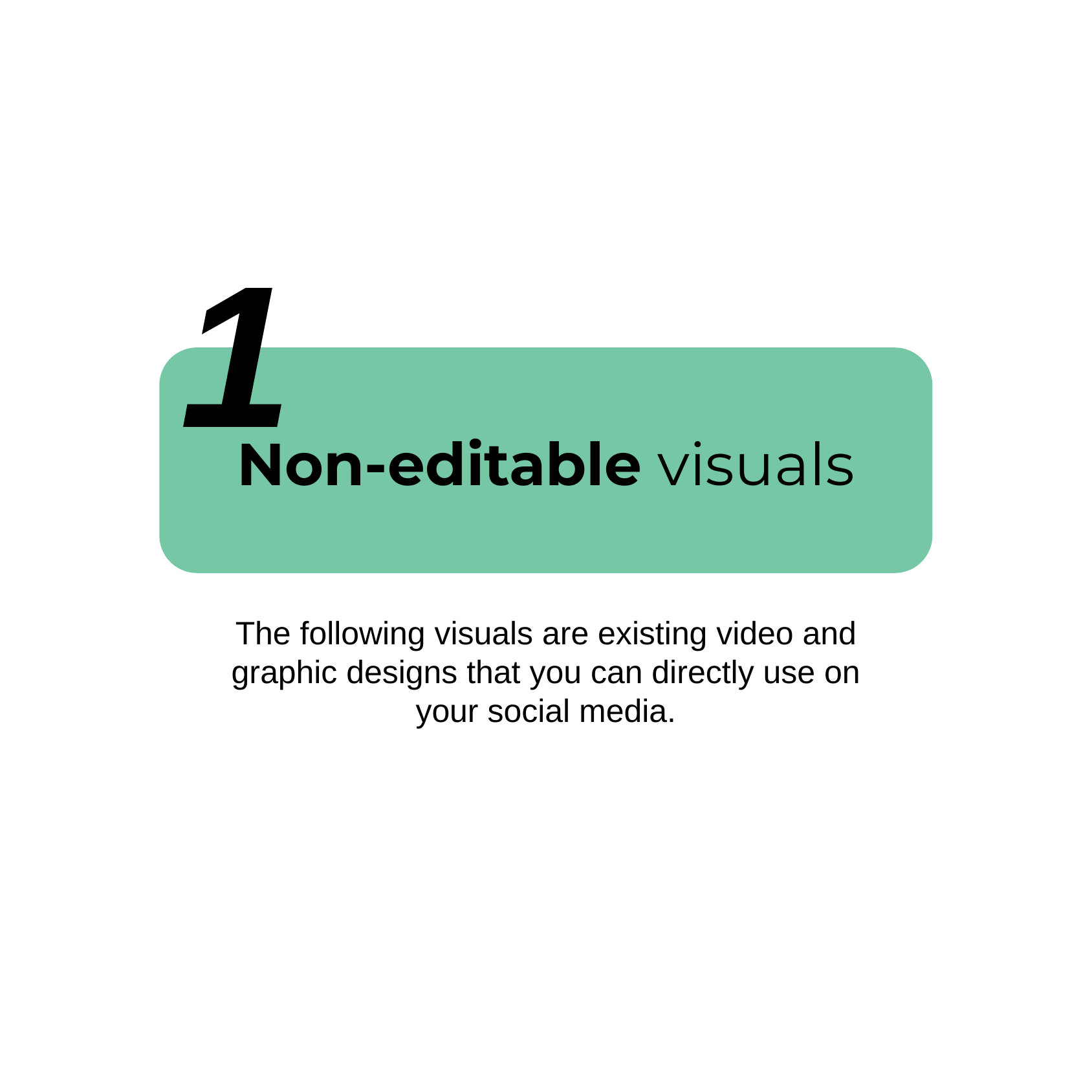

1

Non-editable visuals
The following visuals are existing video and graphic designs that you can directly use on your social media.